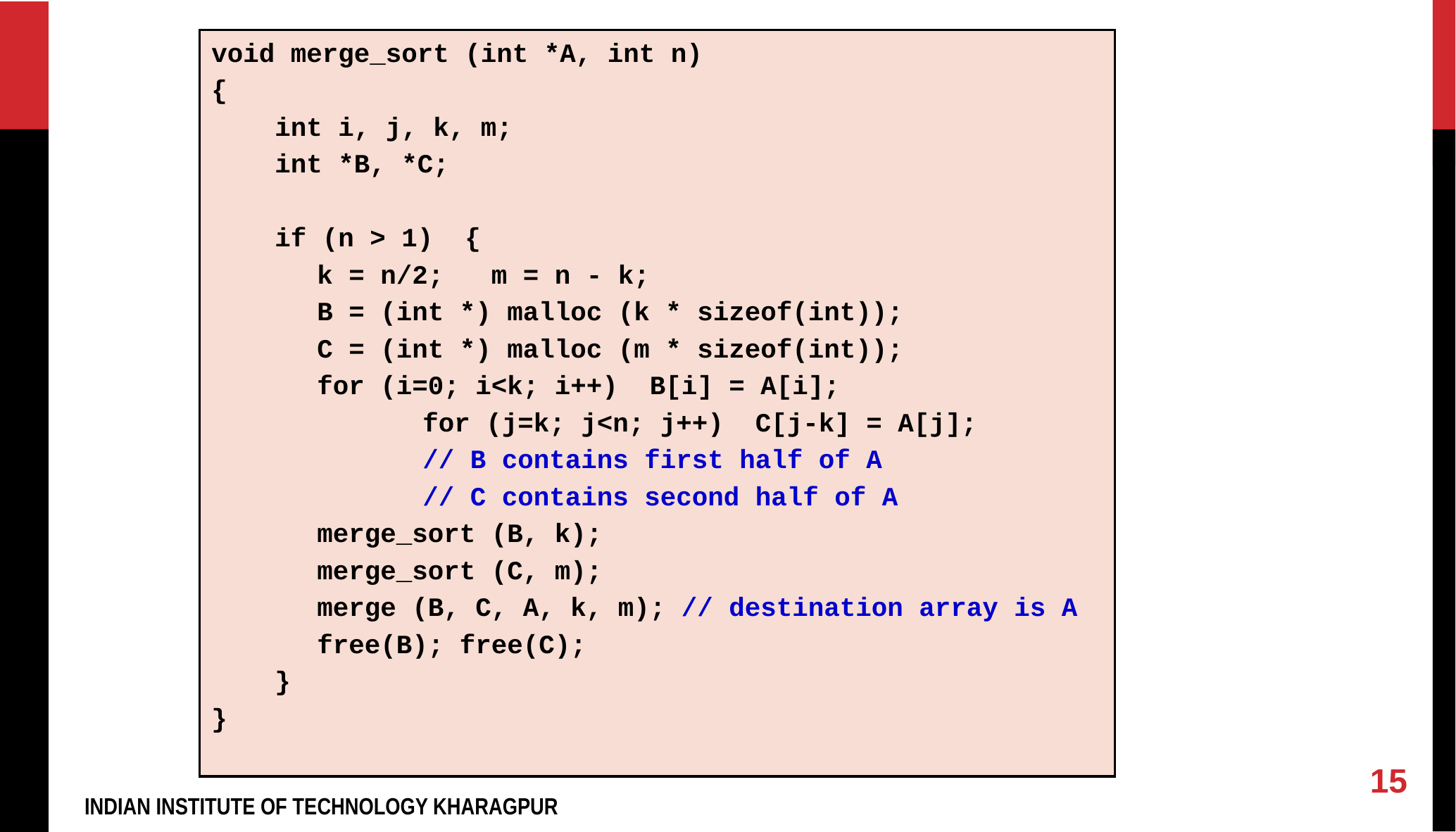

void merge_sort (int *A, int n)
{
    int i, j, k, m;
    int *B, *C;

    if (n > 1)  {
    	k = n/2;   m = n - k;
    	B = (int *) malloc (k * sizeof(int));
    	C = (int *) malloc (m * sizeof(int));
    	for (i=0; i<k; i++)  B[i] = A[i];
   		for (j=k; j<n; j++)  C[j-k] = A[j];
		// B contains first half of A
		// C contains second half of A
      	merge_sort (B, k);
      	merge_sort (C, m);
      	merge (B, C, A, k, m); // destination array is A
      	free(B); free(C);
    }
}
15
INDIAN INSTITUTE OF TECHNOLOGY KHARAGPUR